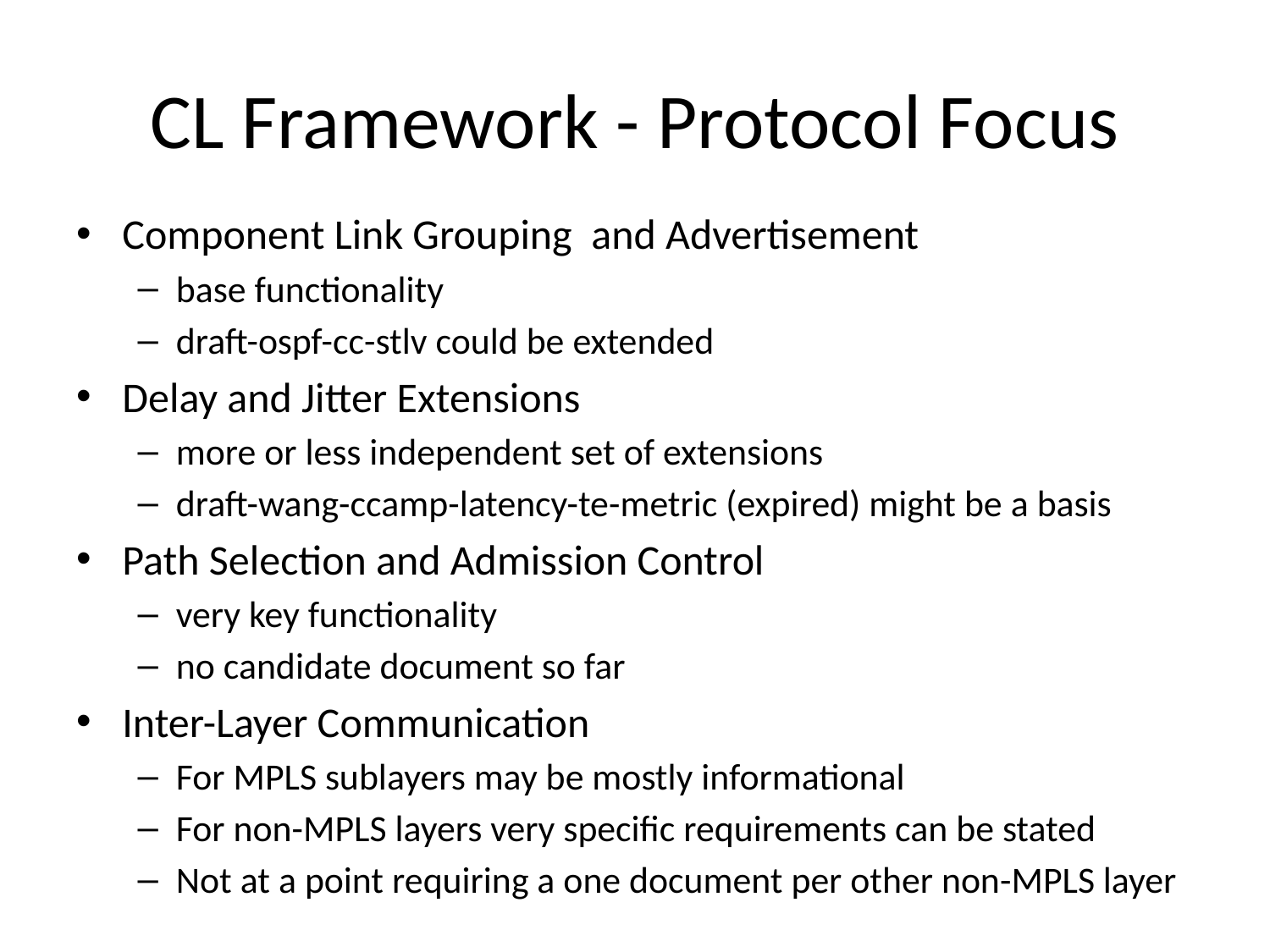

# CL Framework - Protocol Focus
Component Link Grouping  and Advertisement
base functionality
draft-ospf-cc-stlv could be extended
Delay and Jitter Extensions
more or less independent set of extensions
draft-wang-ccamp-latency-te-metric (expired) might be a basis
Path Selection and Admission Control
very key functionality
no candidate document so far
Inter-Layer Communication
For MPLS sublayers may be mostly informational
For non-MPLS layers very specific requirements can be stated
Not at a point requiring a one document per other non-MPLS layer